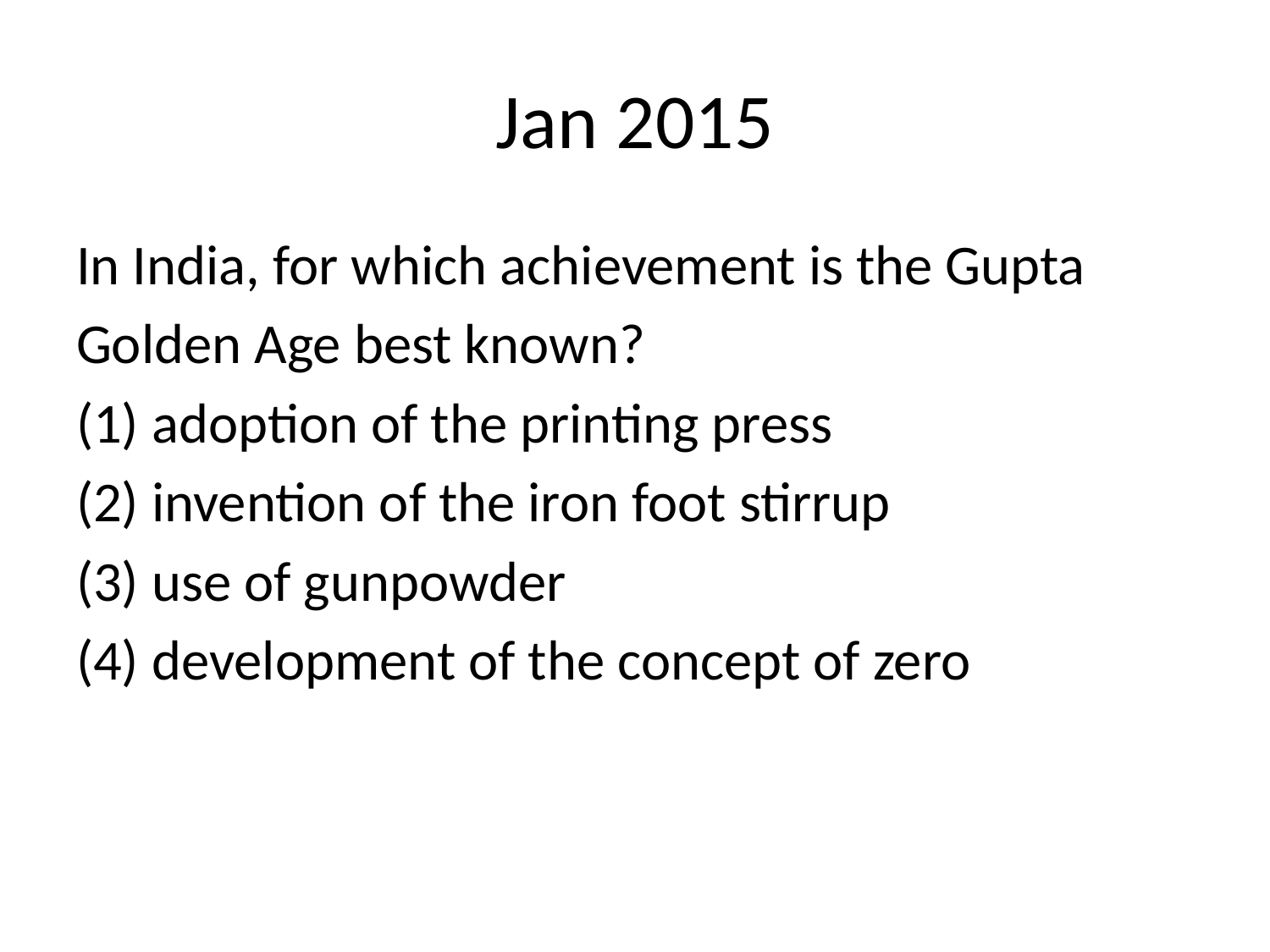

# Jan 2015
In India, for which achievement is the Gupta
Golden Age best known?
(1) adoption of the printing press
(2) invention of the iron foot stirrup
(3) use of gunpowder
(4) development of the concept of zero